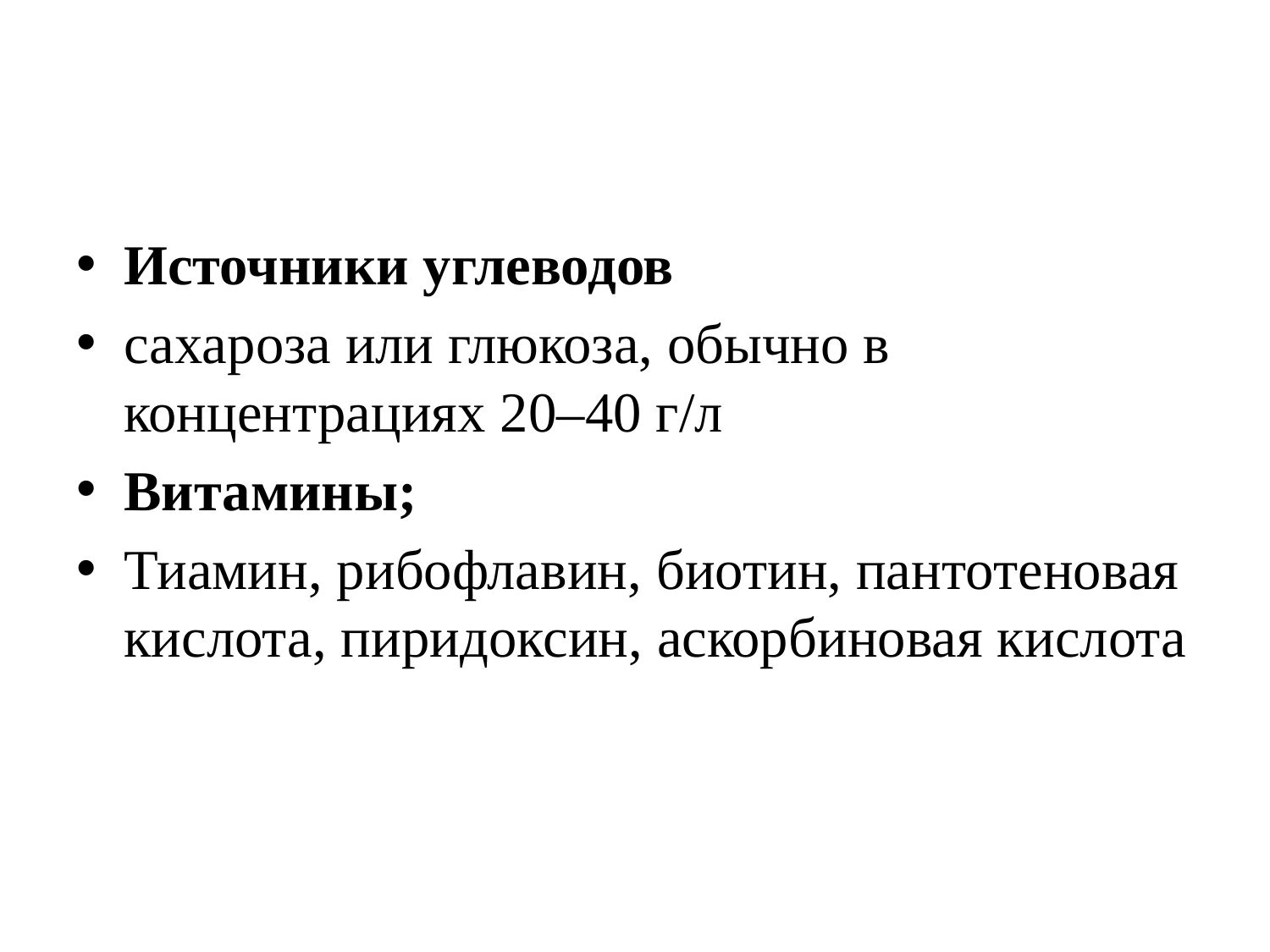

Источники углеводов
сахароза или глюкоза, обычно в концентрациях 20–40 г/л
Витамины;
Тиамин, рибофлавин, биотин, пантотеновая кислота, пиридоксин, аскорбиновая кислота